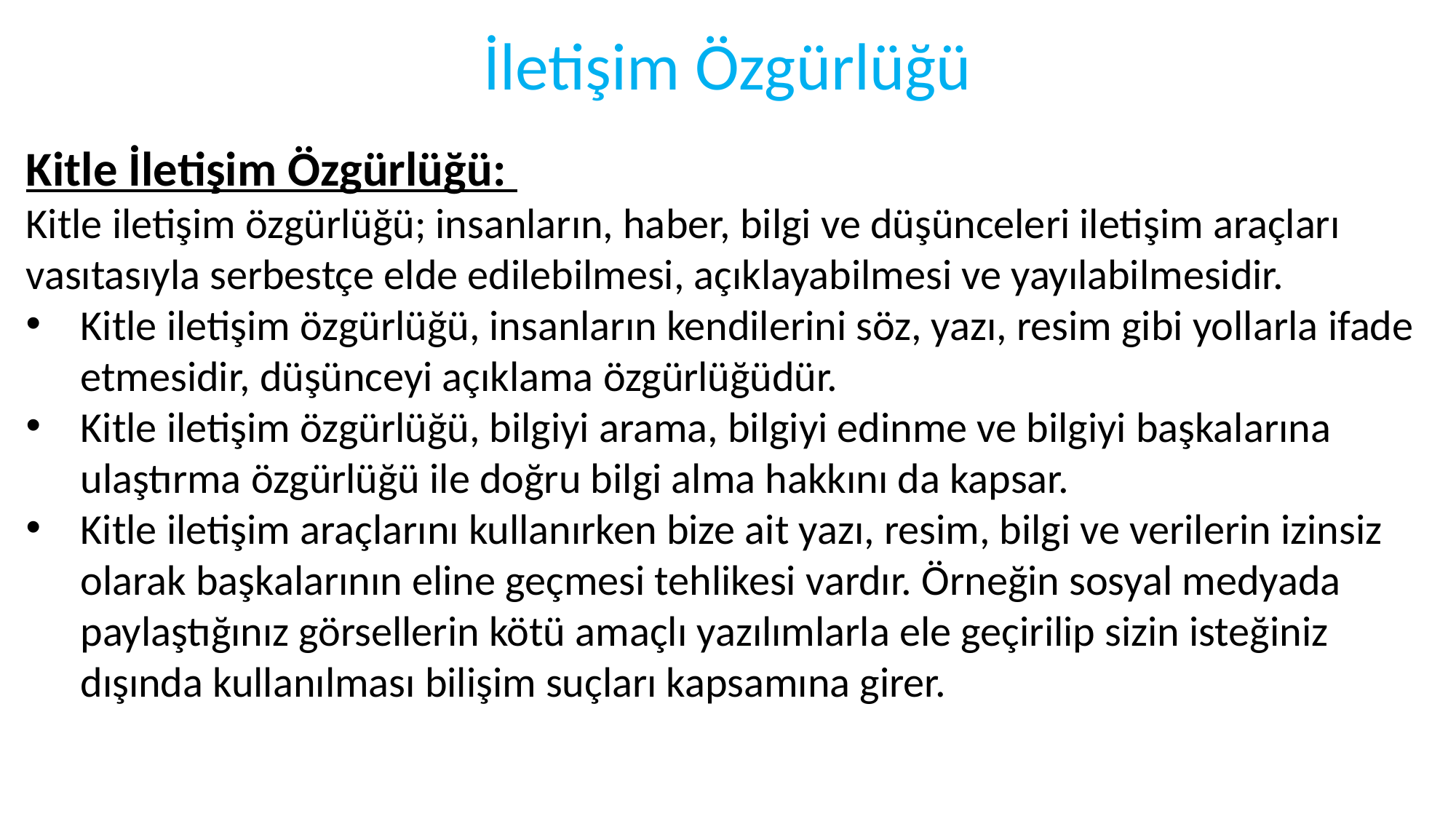

# İletişim Özgürlüğü
Kitle İletişim Özgürlüğü:
Kitle iletişim özgürlüğü; insanların, haber, bilgi ve düşünceleri iletişim araçları vasıtasıyla serbestçe elde edilebilmesi, açıklayabilmesi ve yayılabilmesidir.
Kitle iletişim özgürlüğü, insanların kendilerini söz, yazı, resim gibi yollarla ifade etmesidir, düşünceyi açıklama özgürlüğüdür.
Kitle iletişim özgürlüğü, bilgiyi arama, bilgiyi edinme ve bilgiyi başkalarına ulaştırma özgürlüğü ile doğru bilgi alma hakkını da kapsar.
Kitle iletişim araçlarını kullanırken bize ait yazı, resim, bilgi ve verilerin izinsiz olarak başkalarının eline geçmesi tehlikesi vardır. Örneğin sosyal medyada paylaştığınız görsellerin kötü amaçlı yazılımlarla ele geçirilip sizin isteğiniz dışında kullanılması bilişim suçları kapsamına girer.